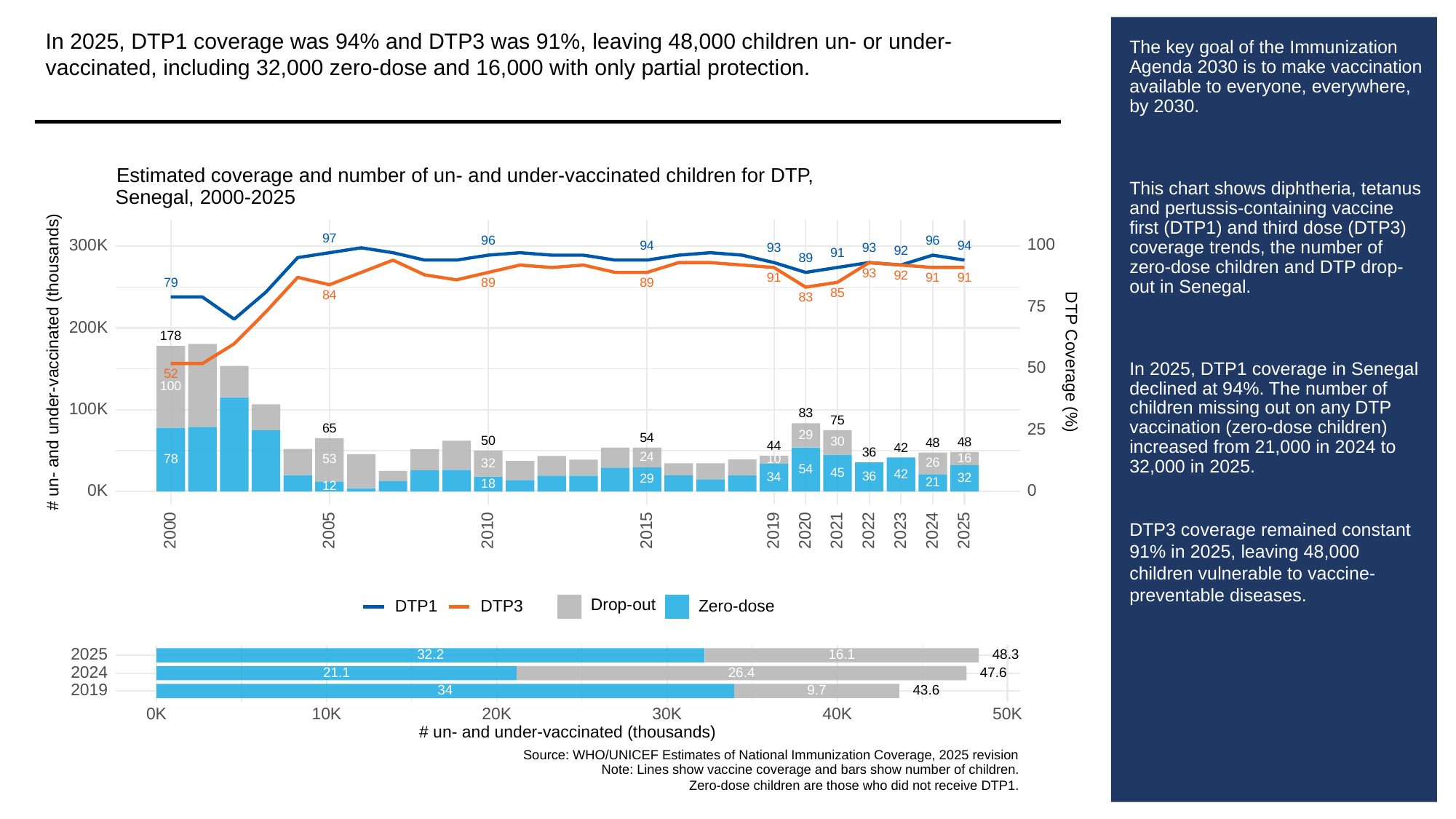

In 2025, DTP1 coverage was 94% and DTP3 was 91%, leaving 48,000 children un- or under-vaccinated, including 32,000 zero-dose and 16,000 with only partial protection.
# The key goal of the Immunization Agenda 2030 is to make vaccination available to everyone, everywhere, by 2030.

This chart shows diphtheria, tetanus and pertussis-containing vaccine first (DTP1) and third dose (DTP3) coverage trends, the number of zero-dose children and DTP drop-out in Senegal.

In 2025, DTP1 coverage in Senegal declined at 94%. The number of children missing out on any DTP vaccination (zero-dose children) increased from 21,000 in 2024 to 32,000 in 2025.

DTP3 coverage remained constant 91% in 2025, leaving 48,000 children vulnerable to vaccine-preventable diseases.

Estimated coverage and number of un- and under-vaccinated children for DTP,
Senegal, 2000-2025

97
96
96
100
300K
94
94
93
93

92

91
89

93
92
91
91
91
79
89
89

85
84
83
75
200K

178

# un- and under-vaccinated (thousands)
DTP Coverage (%)
50

52
100

100K

83

75

25
65

29
54
50
30
48

48

44
42

36

24
16

78
10
53

26
32

54

45

42

36
34
32

29

21
18

12
0K
0

2023
2000
2005
2010
2015
2019
2020
2021
2022
2024
2025

Drop-out
DTP3
Zero-dose
DTP1

2025
32.2
48.3
16.1

2024
26.4
47.6
21.1

2019
34
43.6
9.7

30K
0K
10K
20K
40K
50K
# un- and under-vaccinated (thousands)
Source: WHO/UNICEF Estimates of National Immunization Coverage, 2025 revision
Note: Lines show vaccine coverage and bars show number of children.
Zero-dose children are those who did not receive DTP1.